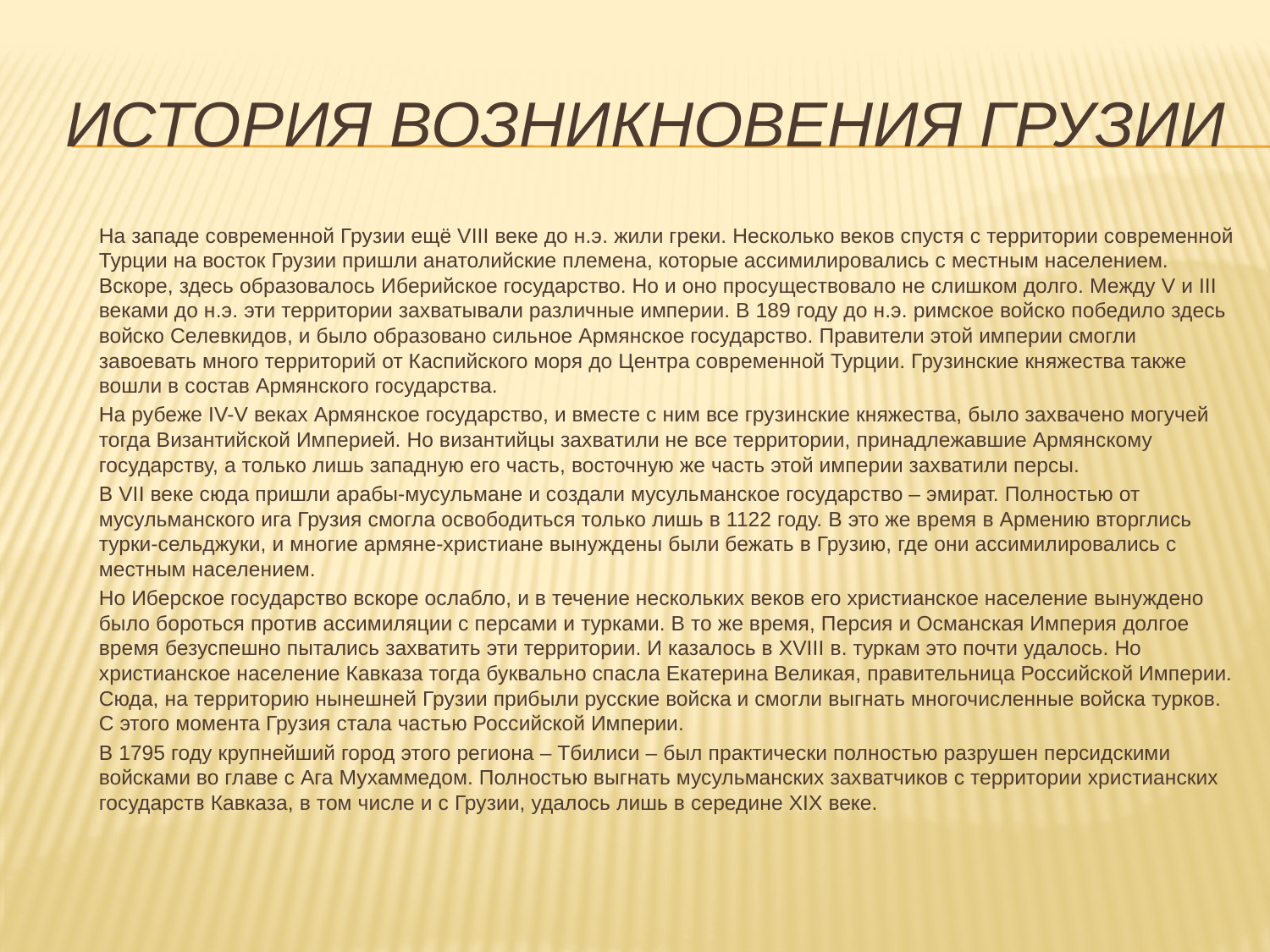

# История возникновения грузии
	На западе современной Грузии ещё VIII веке до н.э. жили греки. Несколько веков спустя с территории современной Турции на восток Грузии пришли анатолийские племена, которые ассимилировались с местным населением. Вскоре, здесь образовалось Иберийское государство. Но и оно просуществовало не слишком долго. Между V и III веками до н.э. эти территории захватывали различные империи. В 189 году до н.э. римское войско победило здесь войско Селевкидов, и было образовано сильное Армянское государство. Правители этой империи смогли завоевать много территорий от Каспийского моря до Центра современной Турции. Грузинские княжества также вошли в состав Армянского государства.
	На рубеже IV-V веках Армянское государство, и вместе с ним все грузинские княжества, было захвачено могучей тогда Византийской Империей. Но византийцы захватили не все территории, принадлежавшие Армянскому государству, а только лишь западную его часть, восточную же часть этой империи захватили персы.
	В VII веке сюда пришли арабы-мусульмане и создали мусульманское государство – эмират. Полностью от мусульманского ига Грузия смогла освободиться только лишь в 1122 году. В это же время в Армению вторглись турки-сельджуки, и многие армяне-христиане вынуждены были бежать в Грузию, где они ассимилировались с местным населением.
	Но Иберское государство вскоре ослабло, и в течение нескольких веков его христианское население вынуждено было бороться против ассимиляции с персами и турками. В то же время, Персия и Османская Империя долгое время безуспешно пытались захватить эти территории. И казалось в XVIII в. туркам это почти удалось. Но христианское население Кавказа тогда буквально спасла Екатерина Великая, правительница Российской Империи. Сюда, на территорию нынешней Грузии прибыли русские войска и смогли выгнать многочисленные войска турков. С этого момента Грузия стала частью Российской Империи.
	В 1795 году крупнейший город этого региона – Тбилиси – был практически полностью разрушен персидскими войсками во главе с Ага Мухаммедом. Полностью выгнать мусульманских захватчиков с территории христианских государств Кавказа, в том числе и с Грузии, удалось лишь в середине XIX веке.